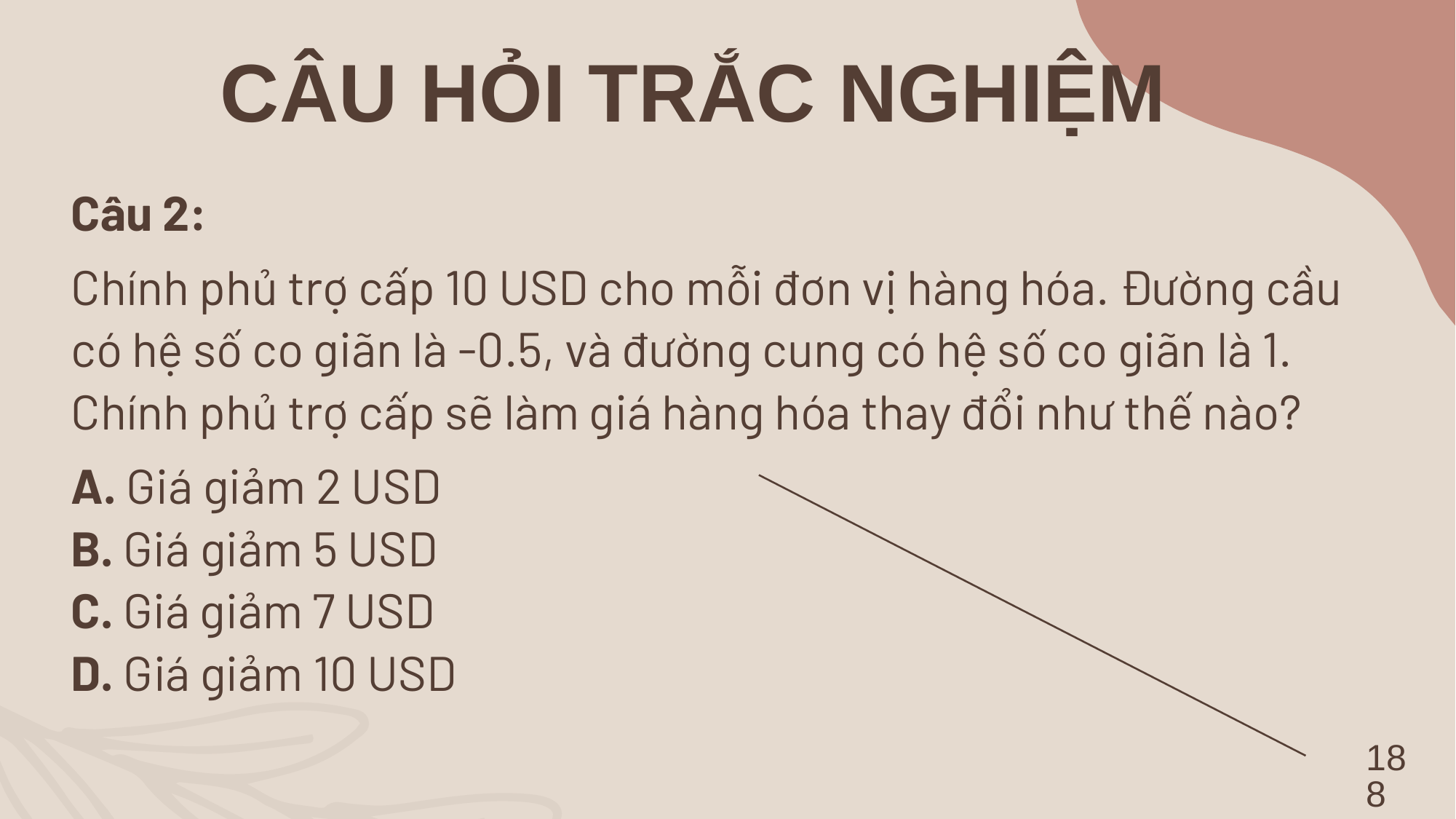

CÂU HỎI TRẮC NGHIỆM
Câu 2:
Chính phủ trợ cấp 10 USD cho mỗi đơn vị hàng hóa. Đường cầu có hệ số co giãn là -0.5, và đường cung có hệ số co giãn là 1. Chính phủ trợ cấp sẽ làm giá hàng hóa thay đổi như thế nào?
A. Giá giảm 2 USD
B. Giá giảm 5 USD
C. Giá giảm 7 USD
D. Giá giảm 10 USD
188